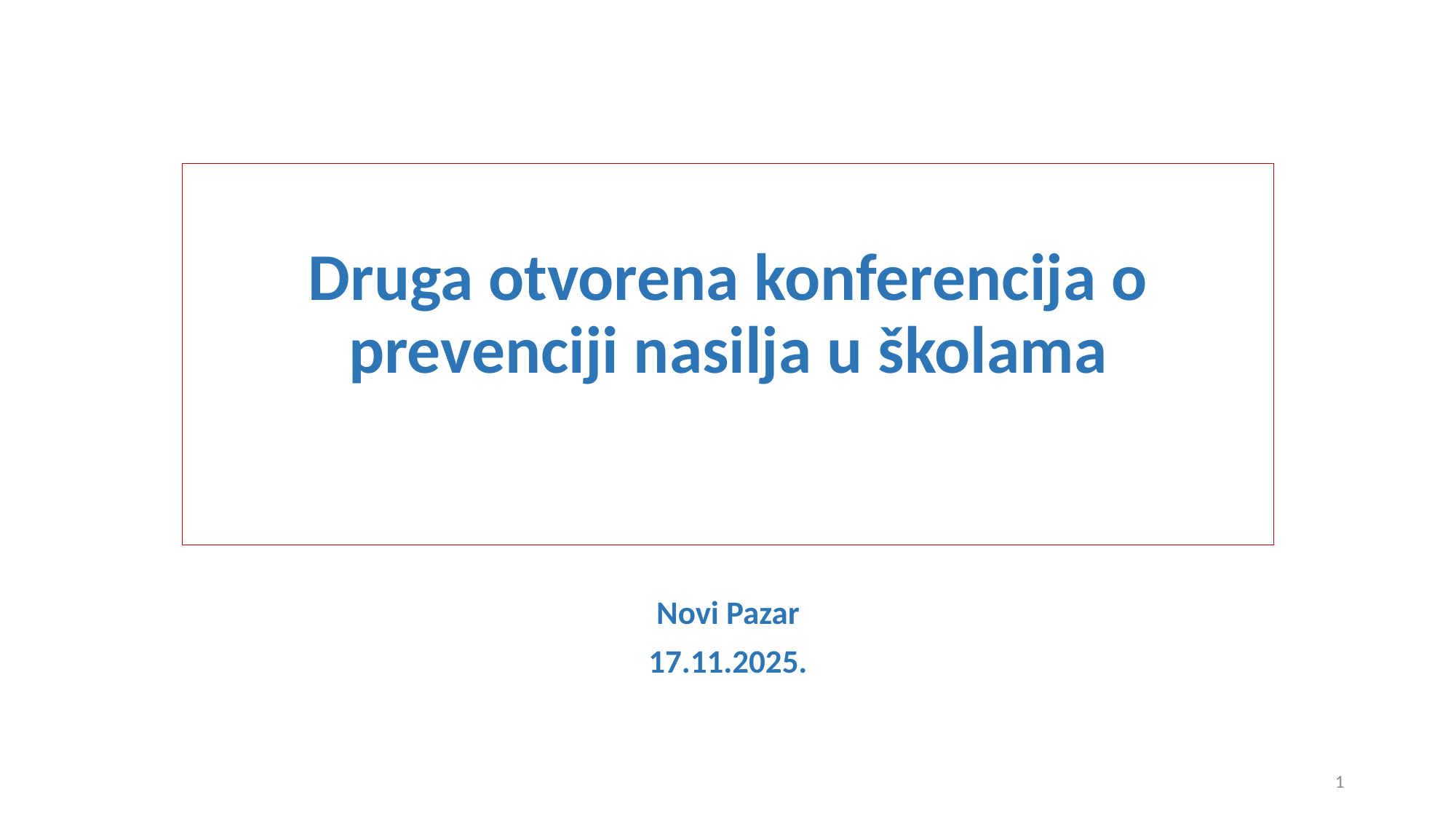

# Druga otvorena konferencija o prevenciji nasilja u školama

Novi Pazar
17.11.2025.
1